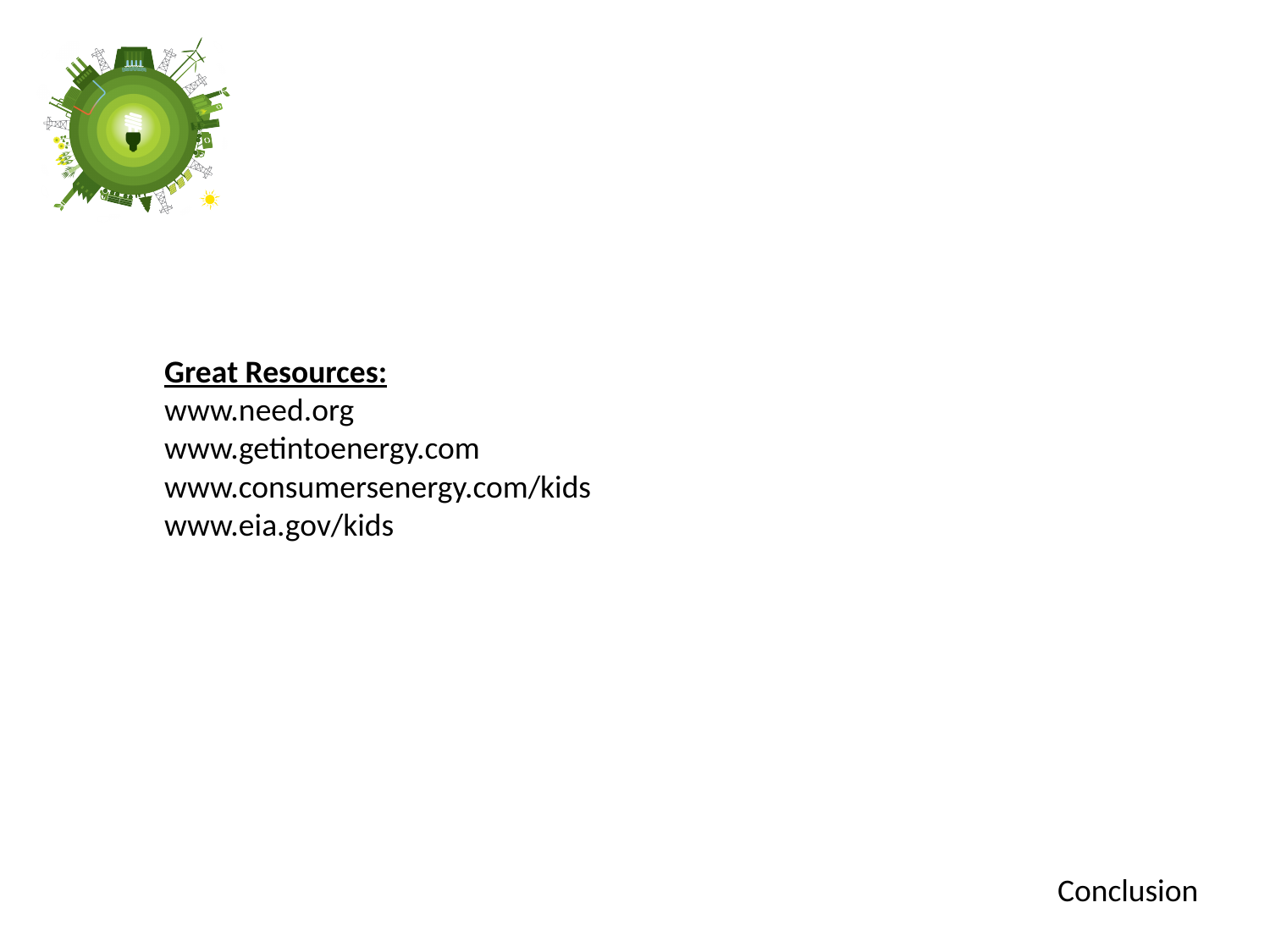

# Great Resources: www.need.org www.getintoenergy.com www.consumersenergy.com/kids www.eia.gov/kids
Conclusion